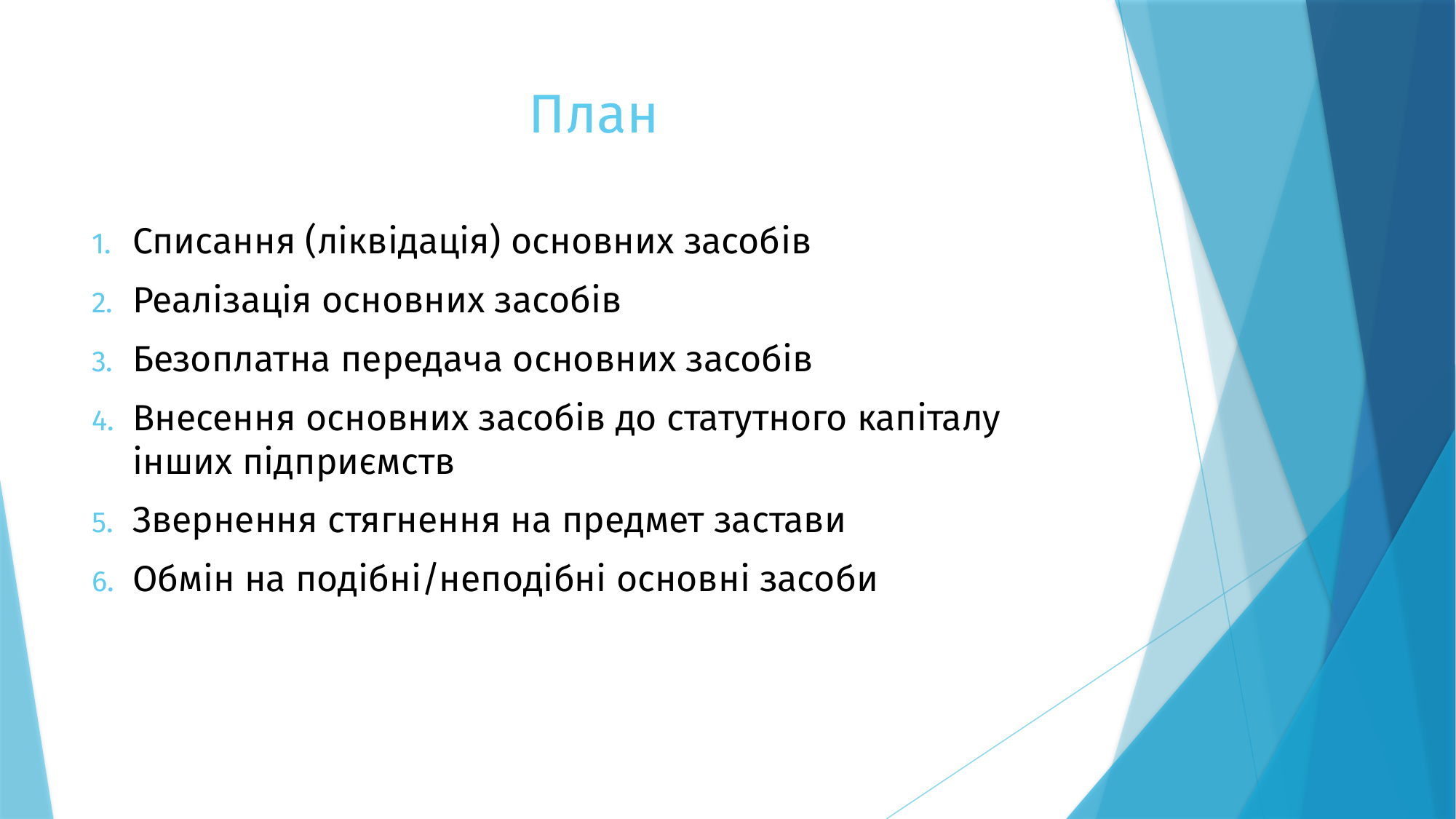

# План
Списання (ліквідація) основних засобів
Реалізація основних засобів
Безоплатна передача основних засобів
Внесення основних засобів до статутного капіталу інших підприємств
Звернення стягнення на предмет застави
Обмін на подібні/неподібні основні засоби